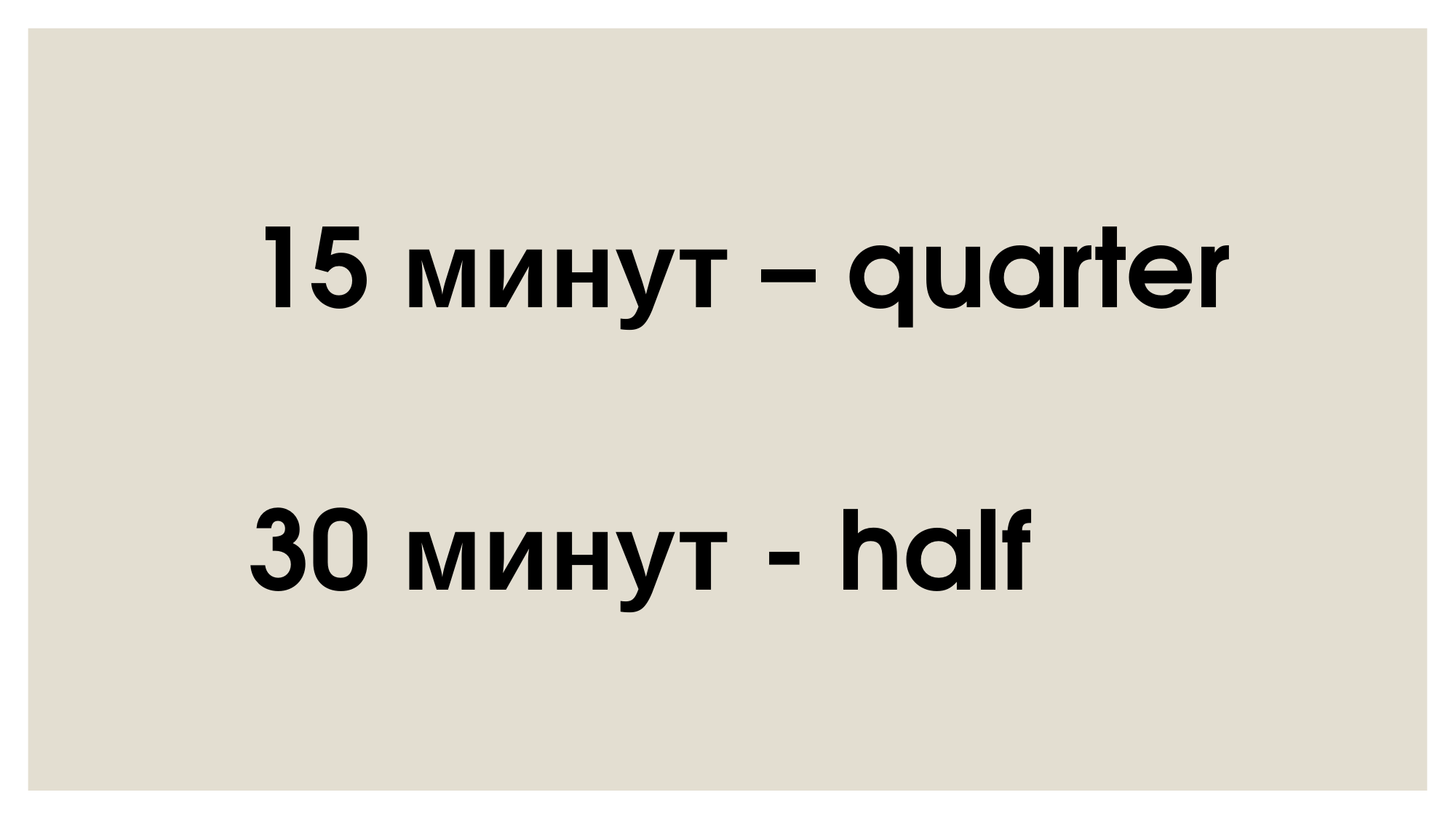

#
15 минут – quarter

30 минут - half